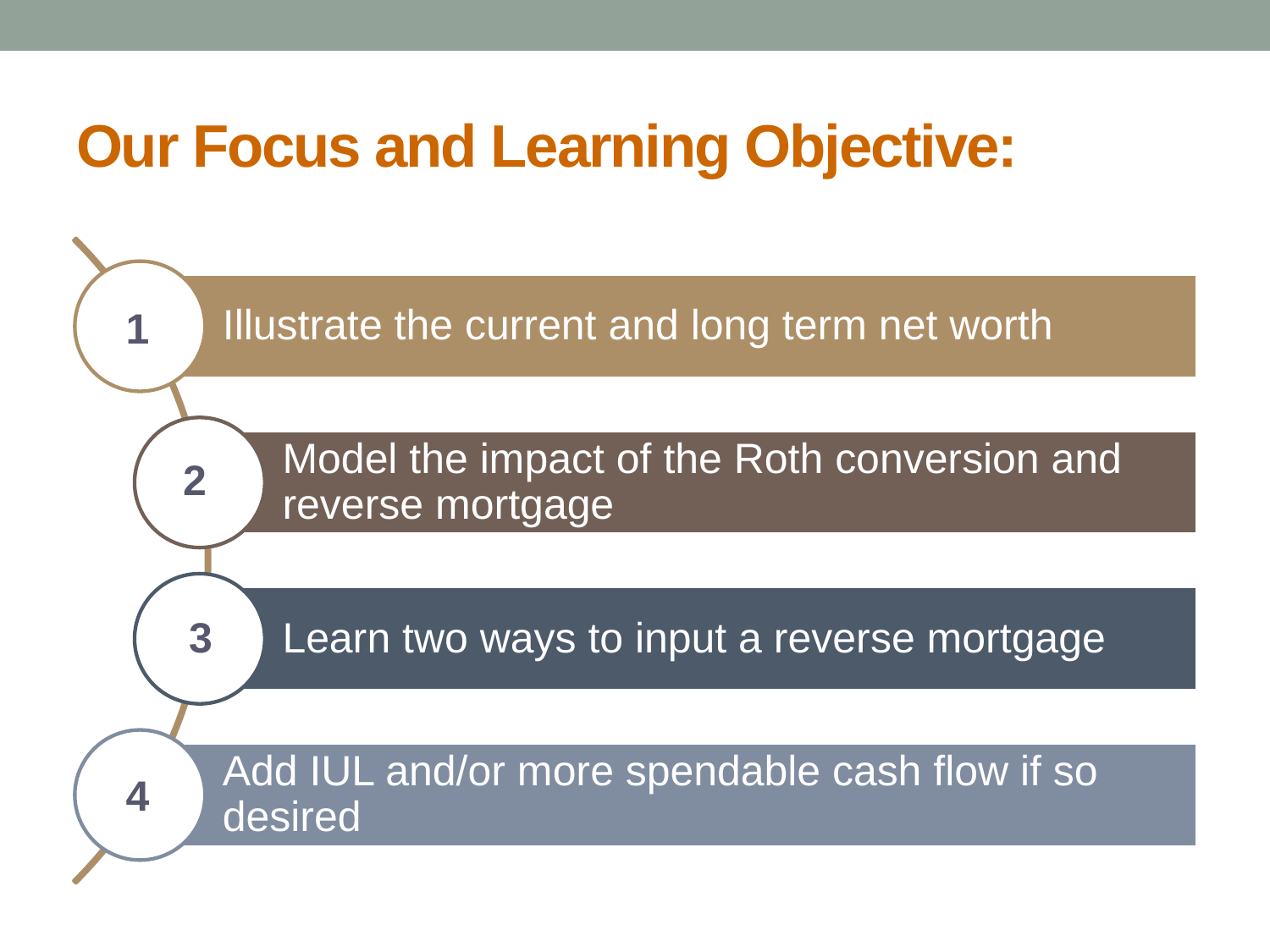

# Our Focus and Learning Objective:
Illustrate the current and long term net worth
Model the impact of the Roth conversion and reverse mortgage
Learn two ways to input a reverse mortgage
Add IUL and/or more spendable cash flow if so desired
1
2
 3
4